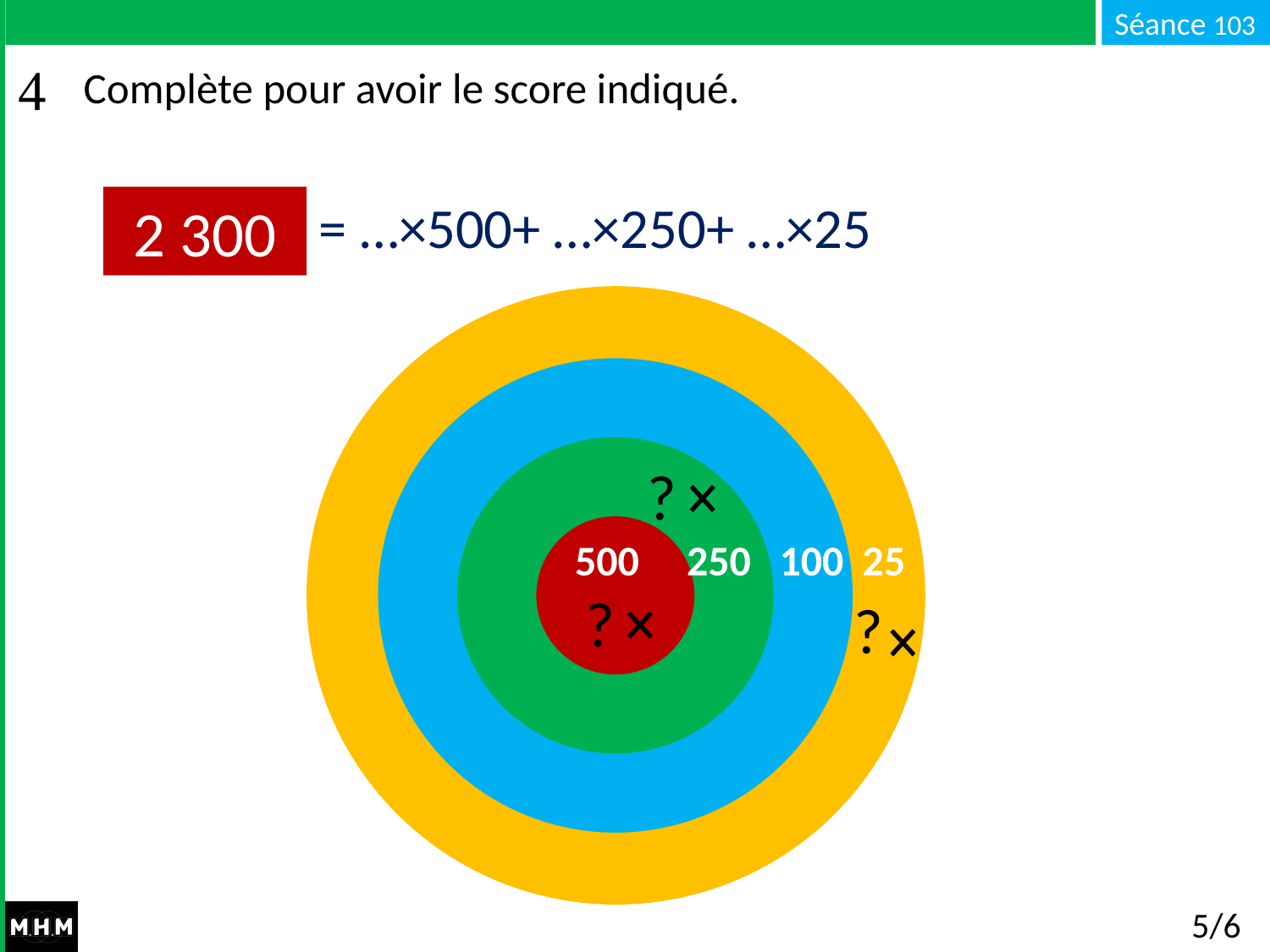

# Complète pour avoir le score indiqué.
= …×500+ …×250+ …×25
2 300

 500     250   100  25
?

?

?

5/6